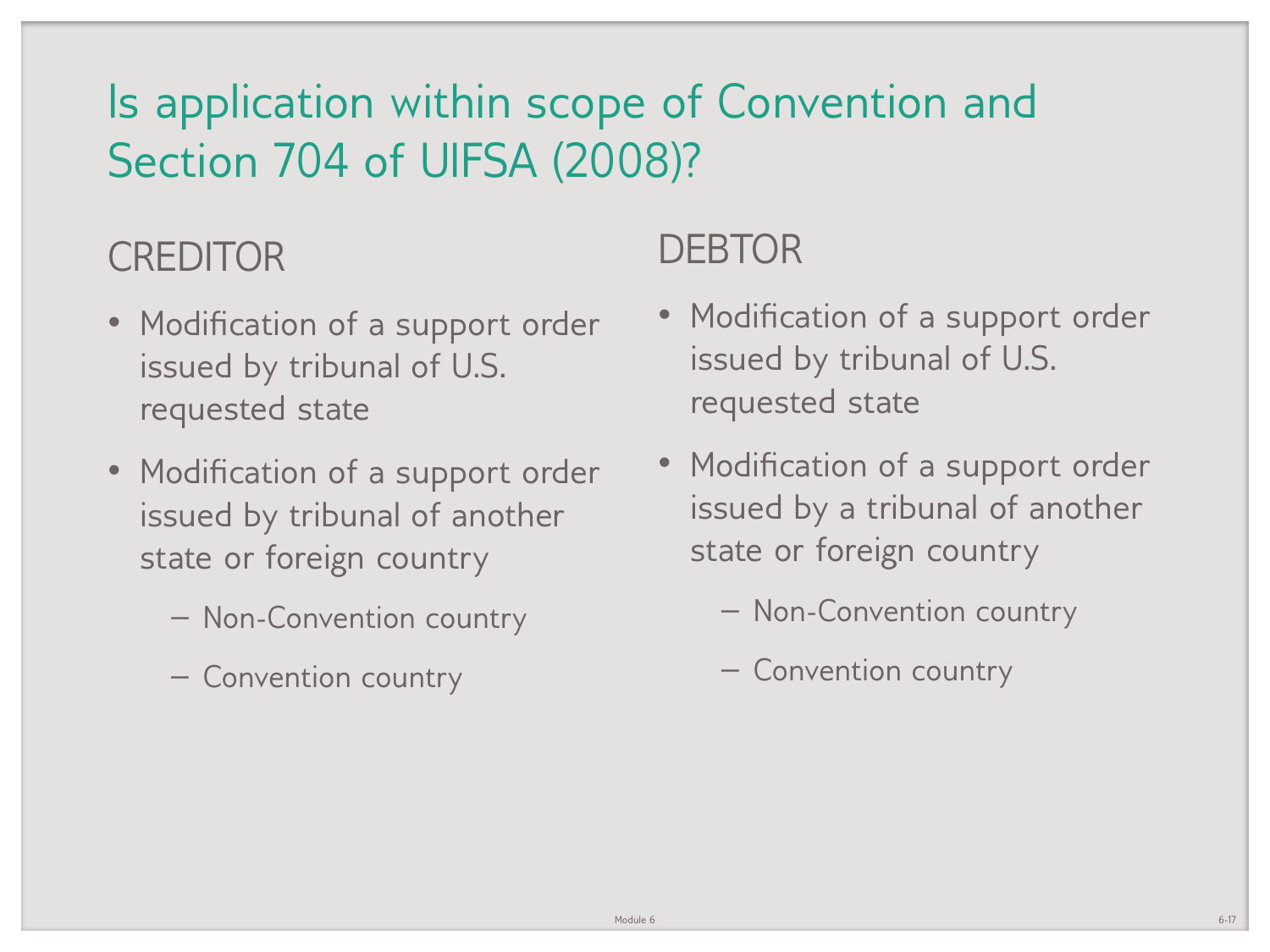

# Is application within scope of Convention and Section 704 of UIFSA (2008)?
DEBTOR
Modification of a support order issued by tribunal of U.S. requested state
Modification of a support order issued by a tribunal of another state or foreign country
Non-Convention country
Convention country

CREDITOR
Modification of a support order issued by tribunal of U.S. requested state
Modification of a support order issued by tribunal of another state or foreign country
Non-Convention country
Convention country
Module 6
6-17